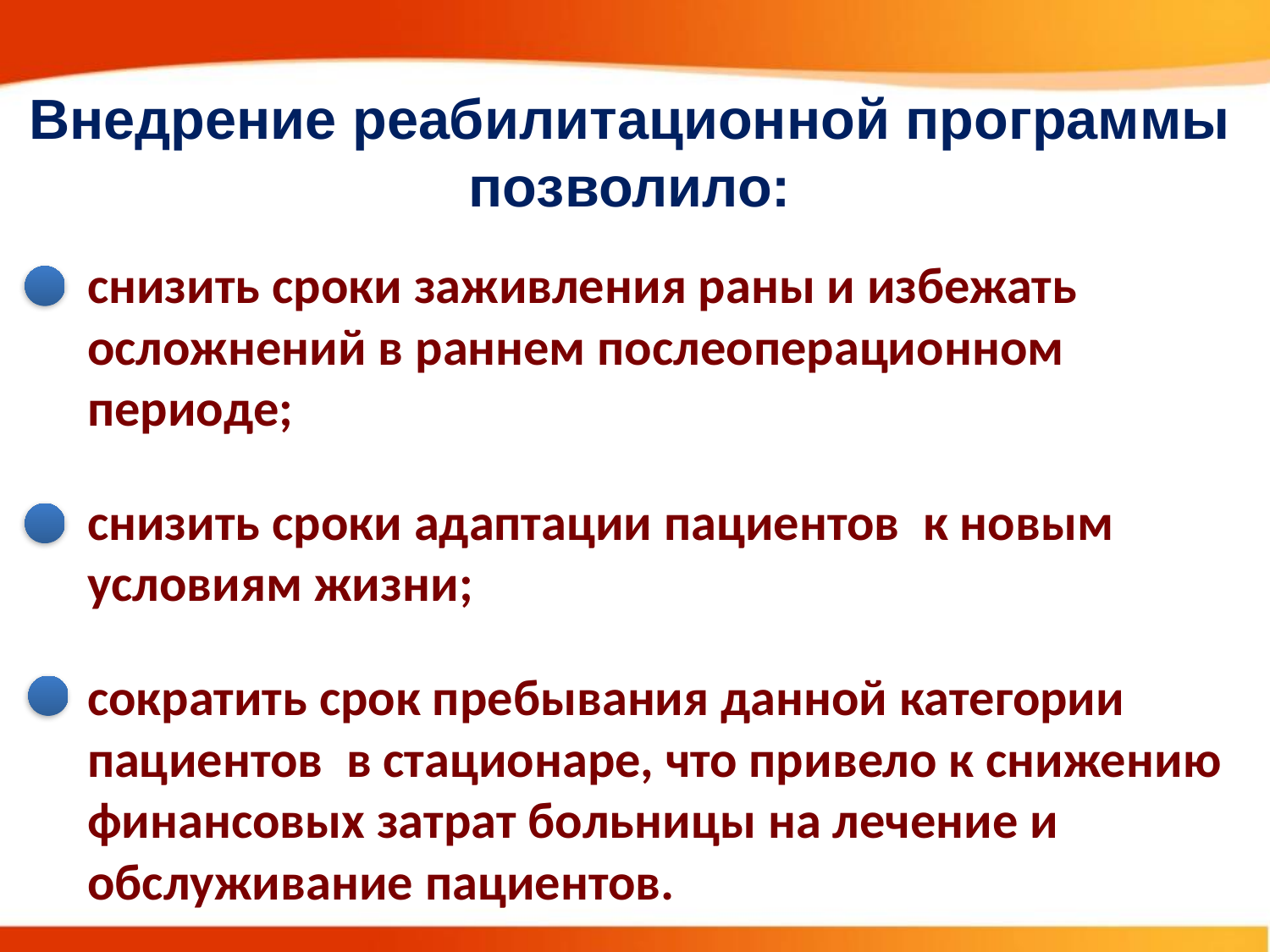

Внедрение реабилитационной программы позволило:
снизить сроки заживления раны и избежать осложнений в раннем послеоперационном периоде;
снизить сроки адаптации пациентов  к новым условиям жизни;
сократить срок пребывания данной категории пациентов  в стационаре, что привело к снижению финансовых затрат больницы на лечение и обслуживание пациентов.